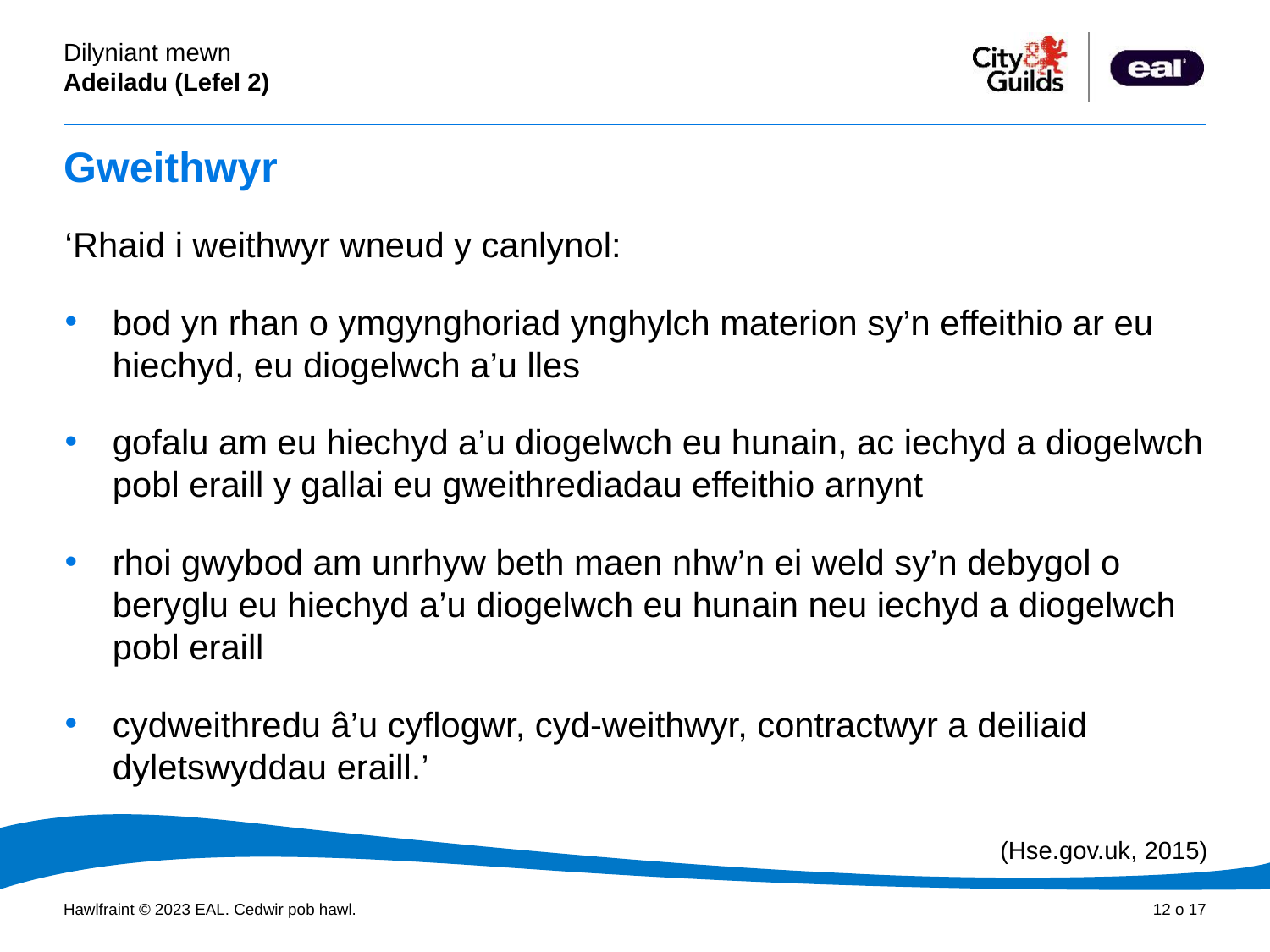

# Gweithwyr
‘Rhaid i weithwyr wneud y canlynol:
bod yn rhan o ymgynghoriad ynghylch materion sy’n effeithio ar eu hiechyd, eu diogelwch a’u lles
gofalu am eu hiechyd a’u diogelwch eu hunain, ac iechyd a diogelwch pobl eraill y gallai eu gweithrediadau effeithio arnynt
rhoi gwybod am unrhyw beth maen nhw’n ei weld sy’n debygol o beryglu eu hiechyd a’u diogelwch eu hunain neu iechyd a diogelwch pobl eraill
cydweithredu â’u cyflogwr, cyd-weithwyr, contractwyr a deiliaid dyletswyddau eraill.’
(Hse.gov.uk, 2015)